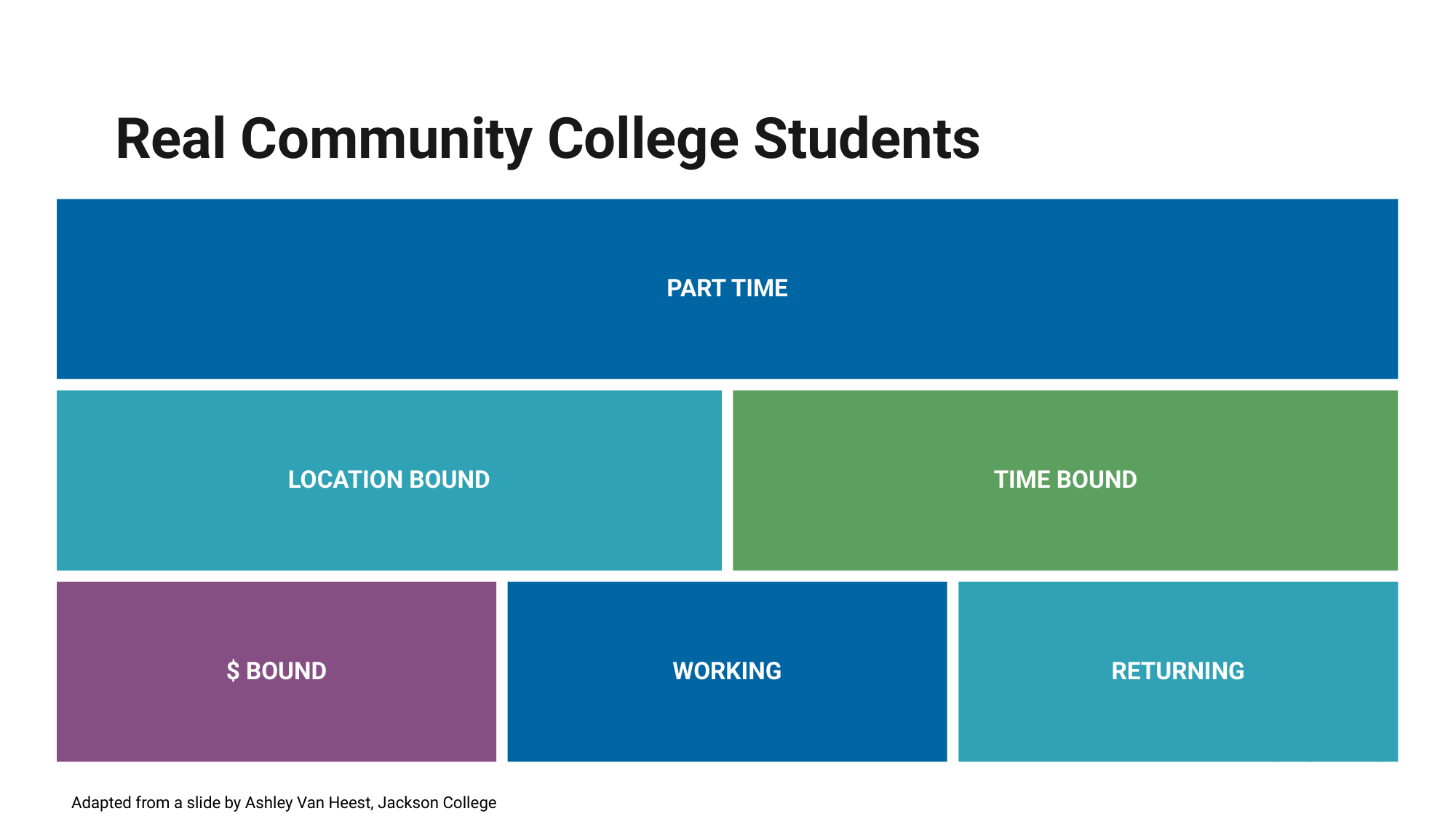

# Real Community College Students

PART TIME

LOCATION BOUND
TIME BOUND

$ BOUND
WORKING
RETURNING
Adapted from a slide by Ashley Van Heest, Jackson College